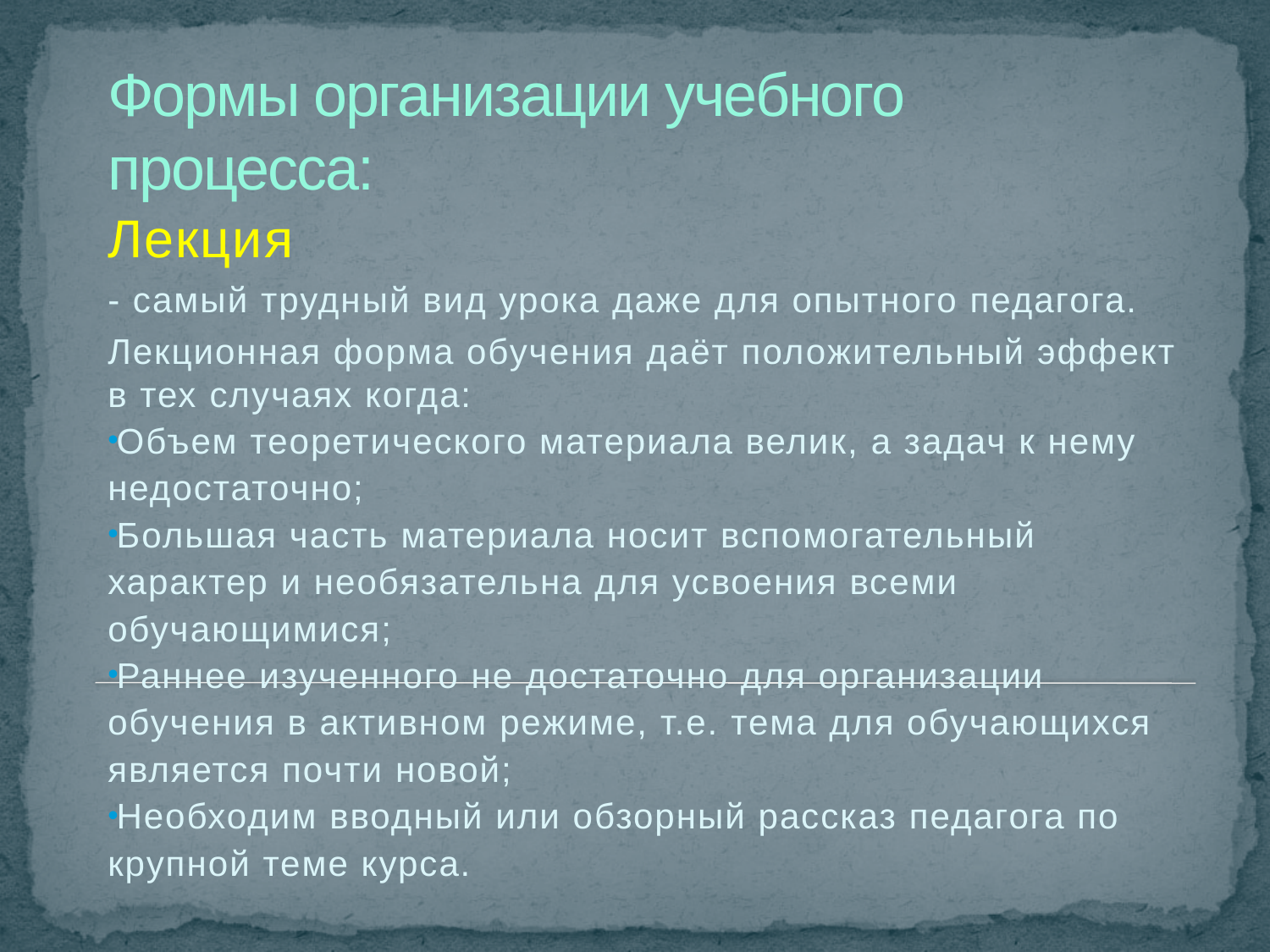

# Формы организации учебного процесса:
Лекция
- самый трудный вид урока даже для опытного педагога.
Лекционная форма обучения даёт положительный эффект в тех случаях когда:
Объем теоретического материала велик, а задач к нему недостаточно;
Большая часть материала носит вспомогательный характер и необязательна для усвоения всеми обучающимися;
Раннее изученного не достаточно для организации обучения в активном режиме, т.е. тема для обучающихся является почти новой;
Необходим вводный или обзорный рассказ педагога по крупной теме курса.